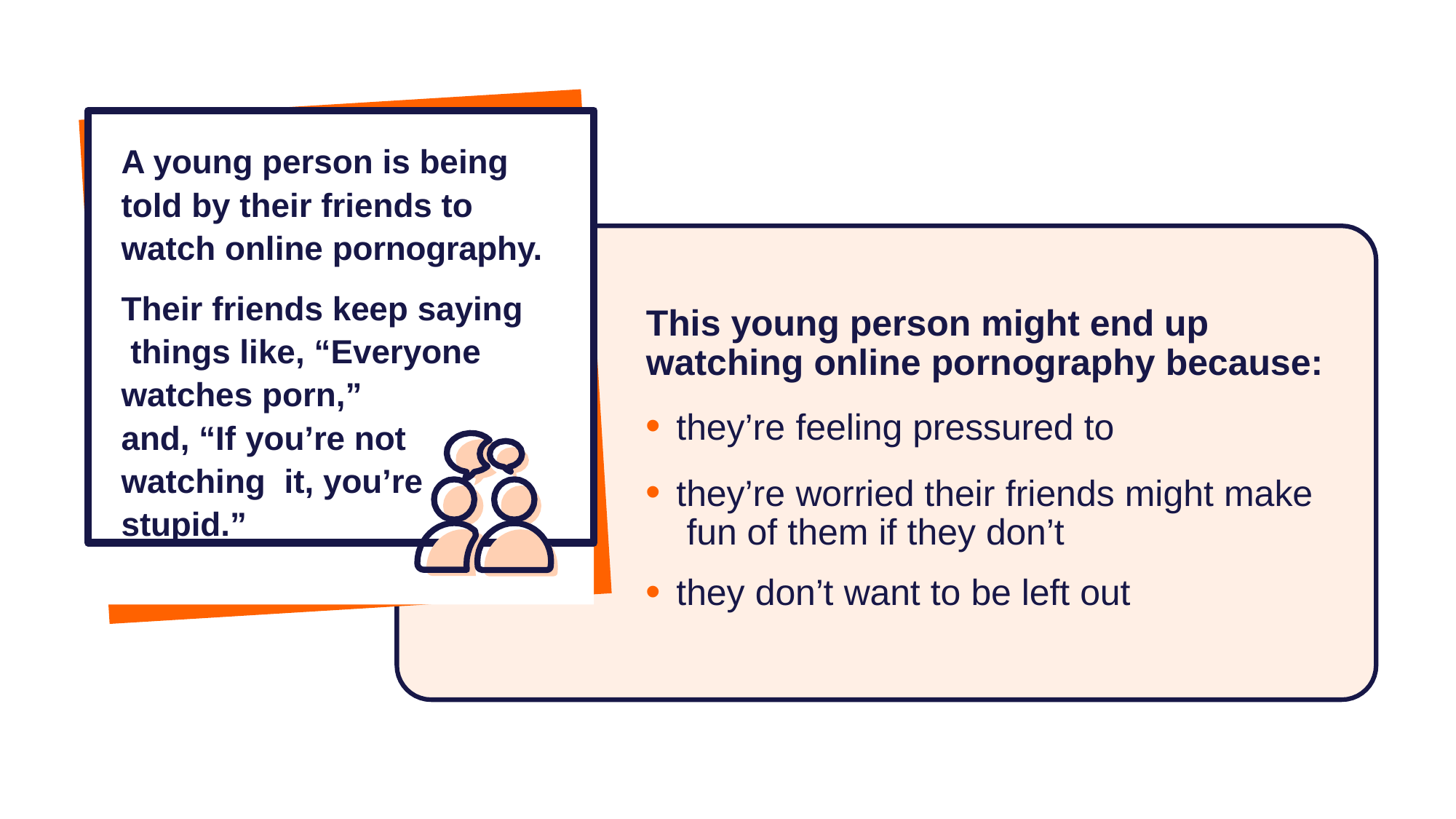

A young person is being  told by their friends to  watch online pornography.
Their friends keep saying  things like, “Everyone  watches porn,”
and, “If you’re not watching  it, you’re stupid.”
# This young person might end up  watching online pornography because:
they’re feeling pressured to
they’re worried their friends might make  fun of them if they don’t
they don’t want to be left out